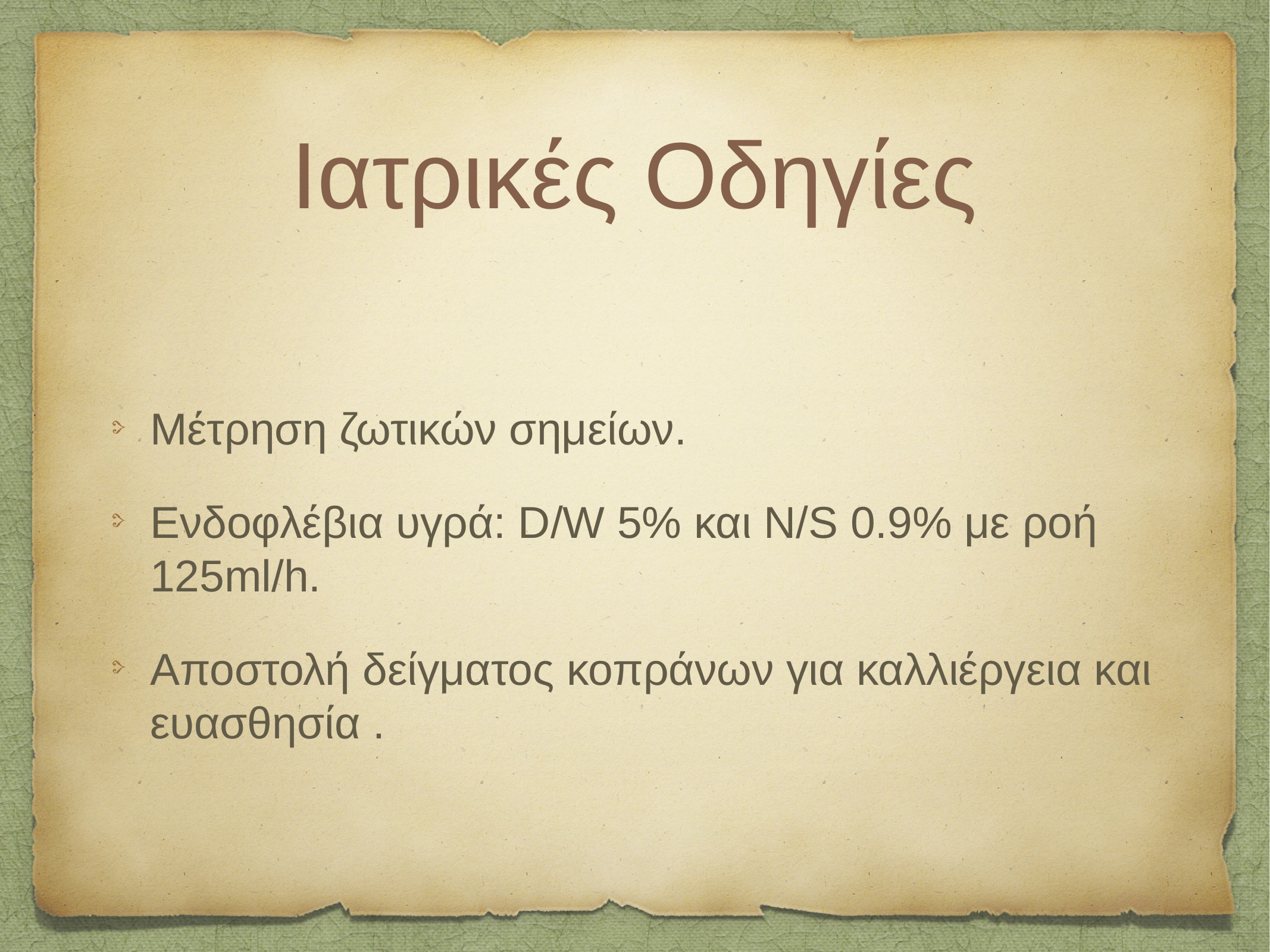

# Ιατρικές Οδηγίες
Μέτρηση ζωτικών σημείων.
Ενδοφλέβια υγρά: D/W 5% και N/S 0.9% με ροή 125ml/h.
Αποστολή δείγματος κοπράνων για καλλιέργεια και ευασθησία .